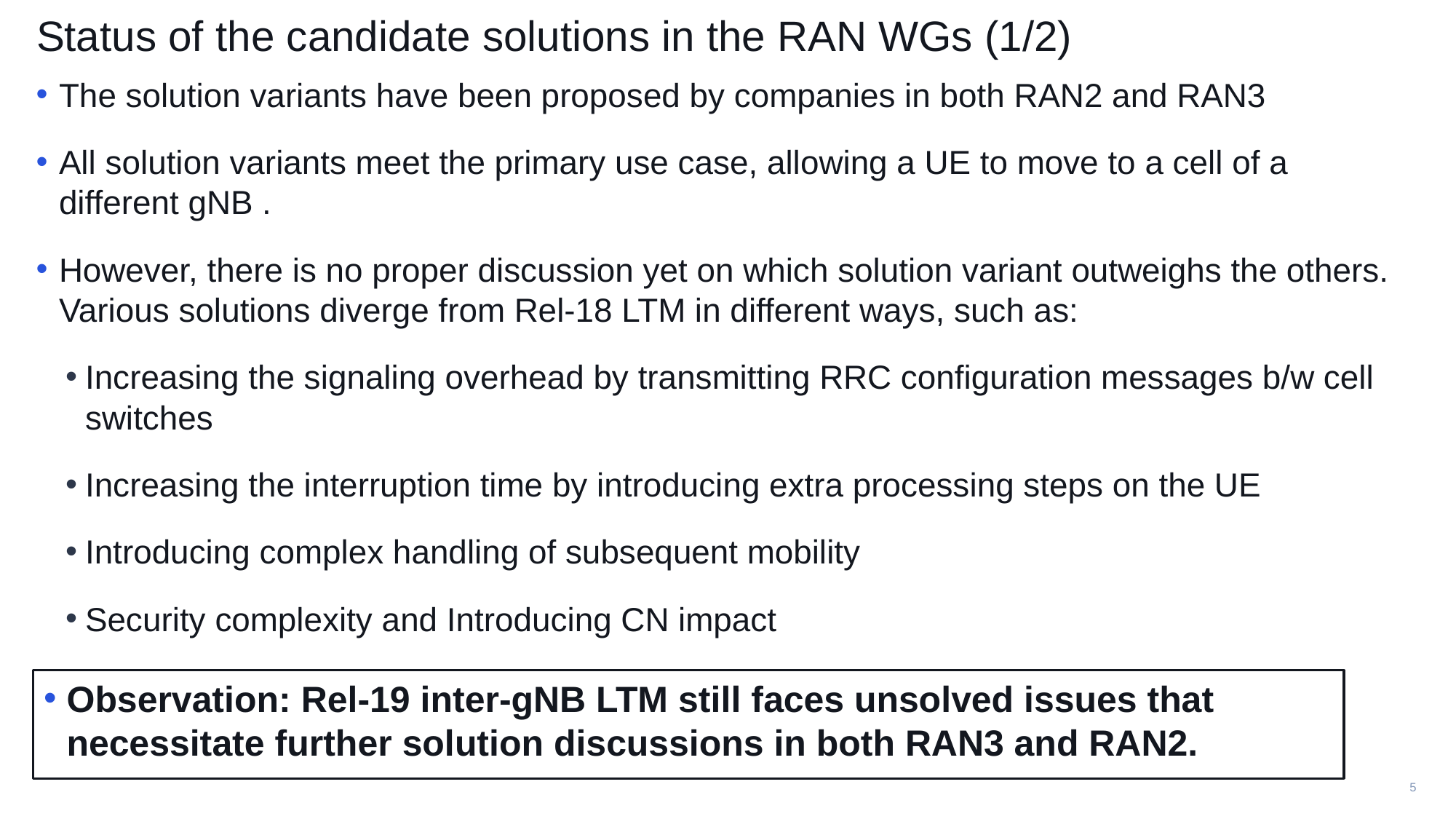

Status of the candidate solutions in the RAN WGs (1/2)
The solution variants have been proposed by companies in both RAN2 and RAN3
All solution variants meet the primary use case, allowing a UE to move to a cell of a different gNB .
However, there is no proper discussion yet on which solution variant outweighs the others. Various solutions diverge from Rel-18 LTM in different ways, such as:
Increasing the signaling overhead by transmitting RRC configuration messages b/w cell switches
Increasing the interruption time by introducing extra processing steps on the UE
Introducing complex handling of subsequent mobility
Security complexity and Introducing CN impact
Observation: Rel-19 inter-gNB LTM still faces unsolved issues that necessitate further solution discussions in both RAN3 and RAN2.